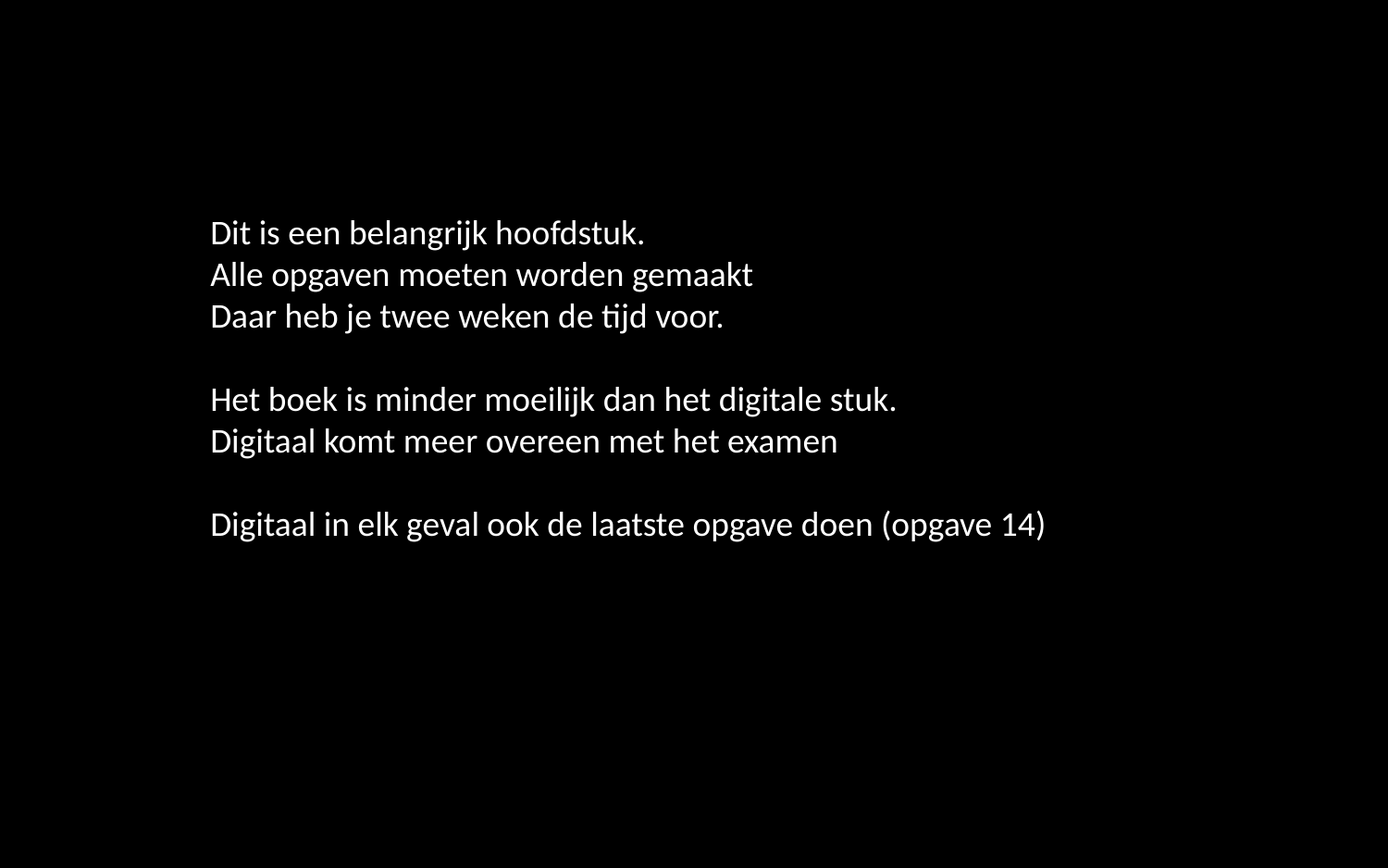

Dit is een belangrijk hoofdstuk.
Alle opgaven moeten worden gemaakt
Daar heb je twee weken de tijd voor.

Het boek is minder moeilijk dan het digitale stuk.
Digitaal komt meer overeen met het examen

Digitaal in elk geval ook de laatste opgave doen (opgave 14)